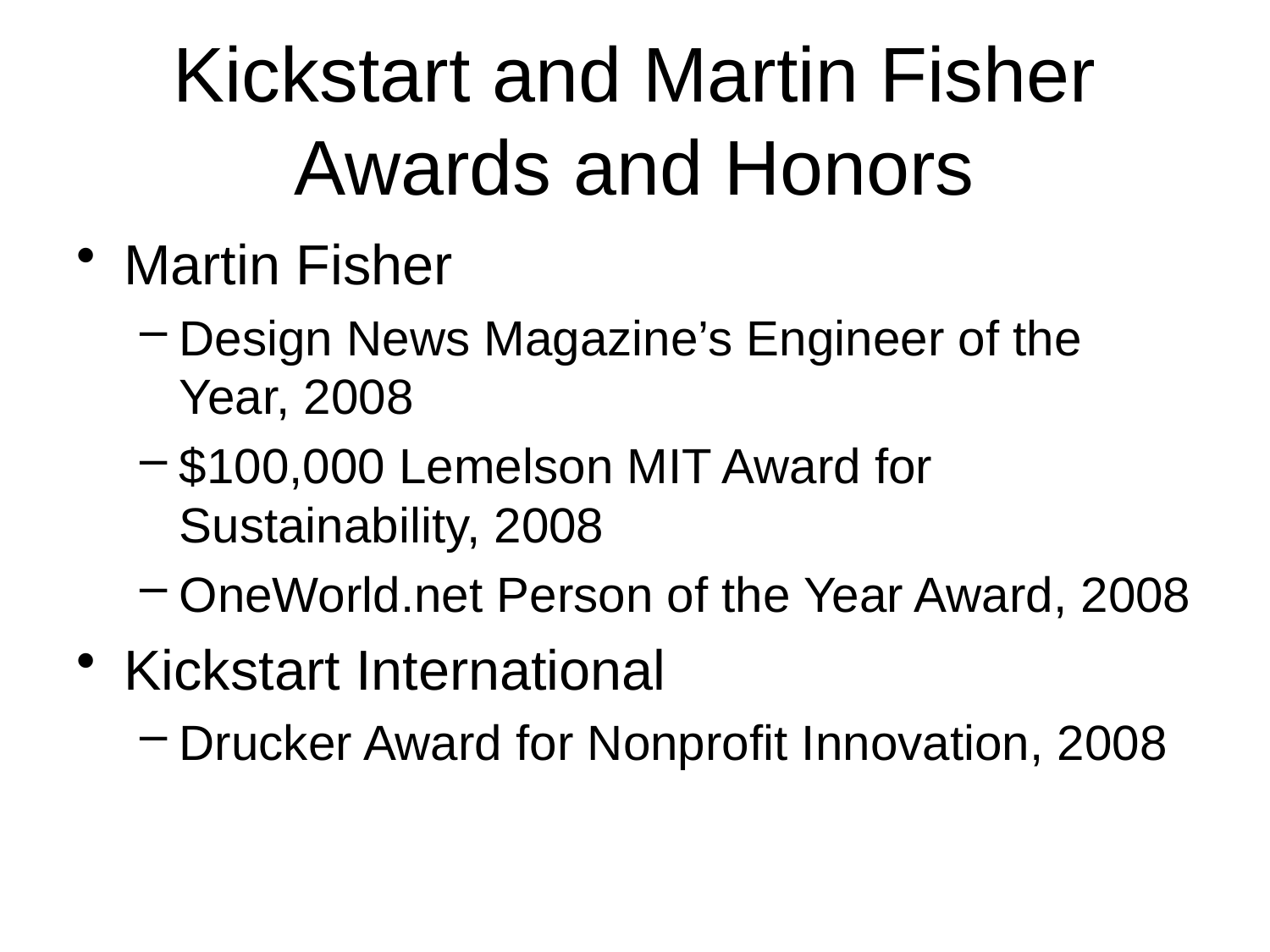

# Kickstart and Martin Fisher Awards and Honors
Martin Fisher
Design News Magazine’s Engineer of the Year, 2008
$100,000 Lemelson MIT Award for Sustainability, 2008
OneWorld.net Person of the Year Award, 2008
Kickstart International
Drucker Award for Nonprofit Innovation, 2008